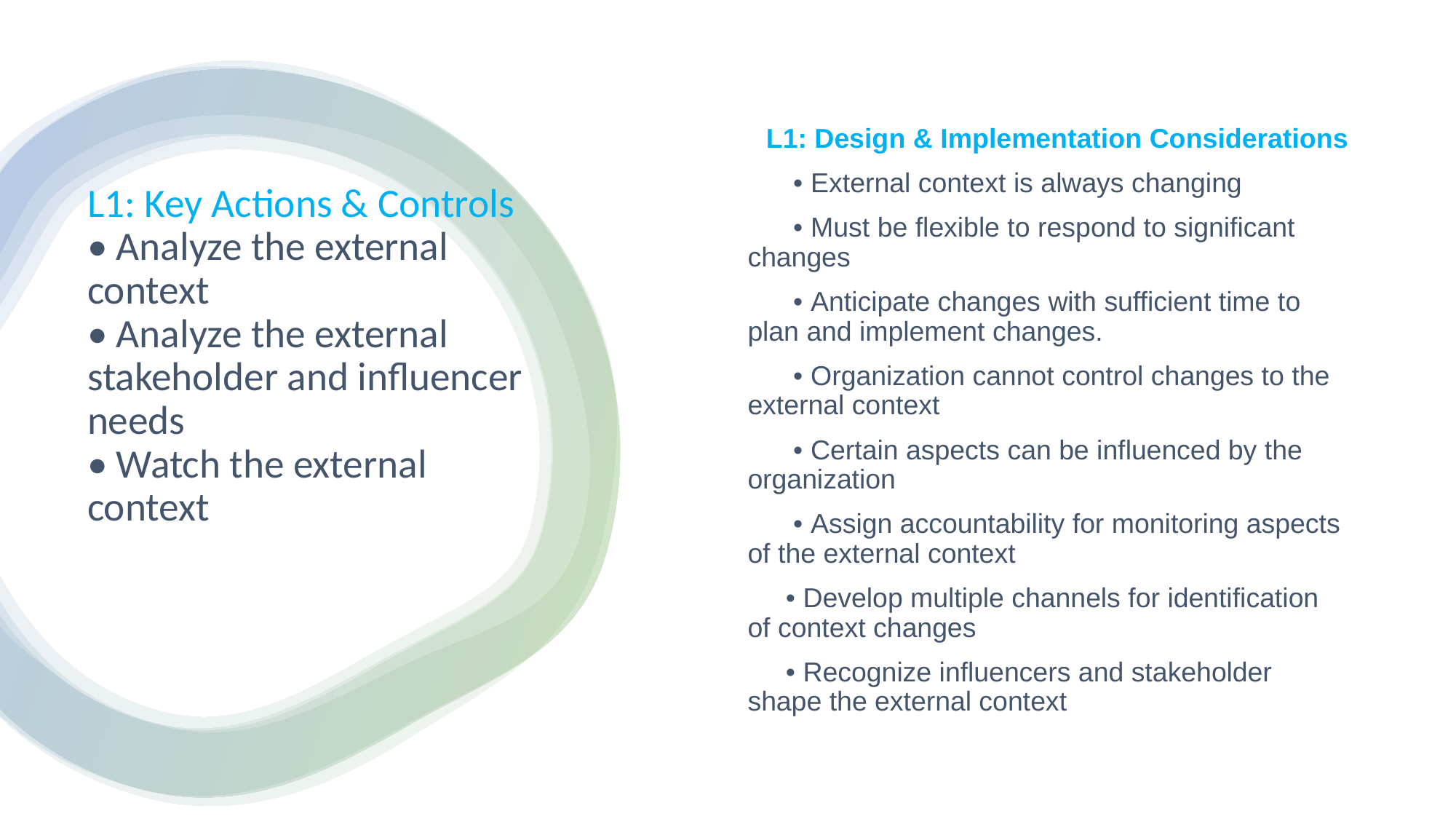

L1: Design & Implementation Considerations
      • External context is always changing
      • Must be flexible to respond to significant changes
      • Anticipate changes with sufficient time to plan and implement changes.
      • Organization cannot control changes to the external context
      • Certain aspects can be influenced by the organization
      • Assign accountability for monitoring aspects of the external context
     • Develop multiple channels for identification of context changes
     • Recognize influencers and stakeholder shape the external context

# L1: Key Actions & Controls • Analyze the external context • Analyze the external stakeholder and influencer needs • Watch the external context